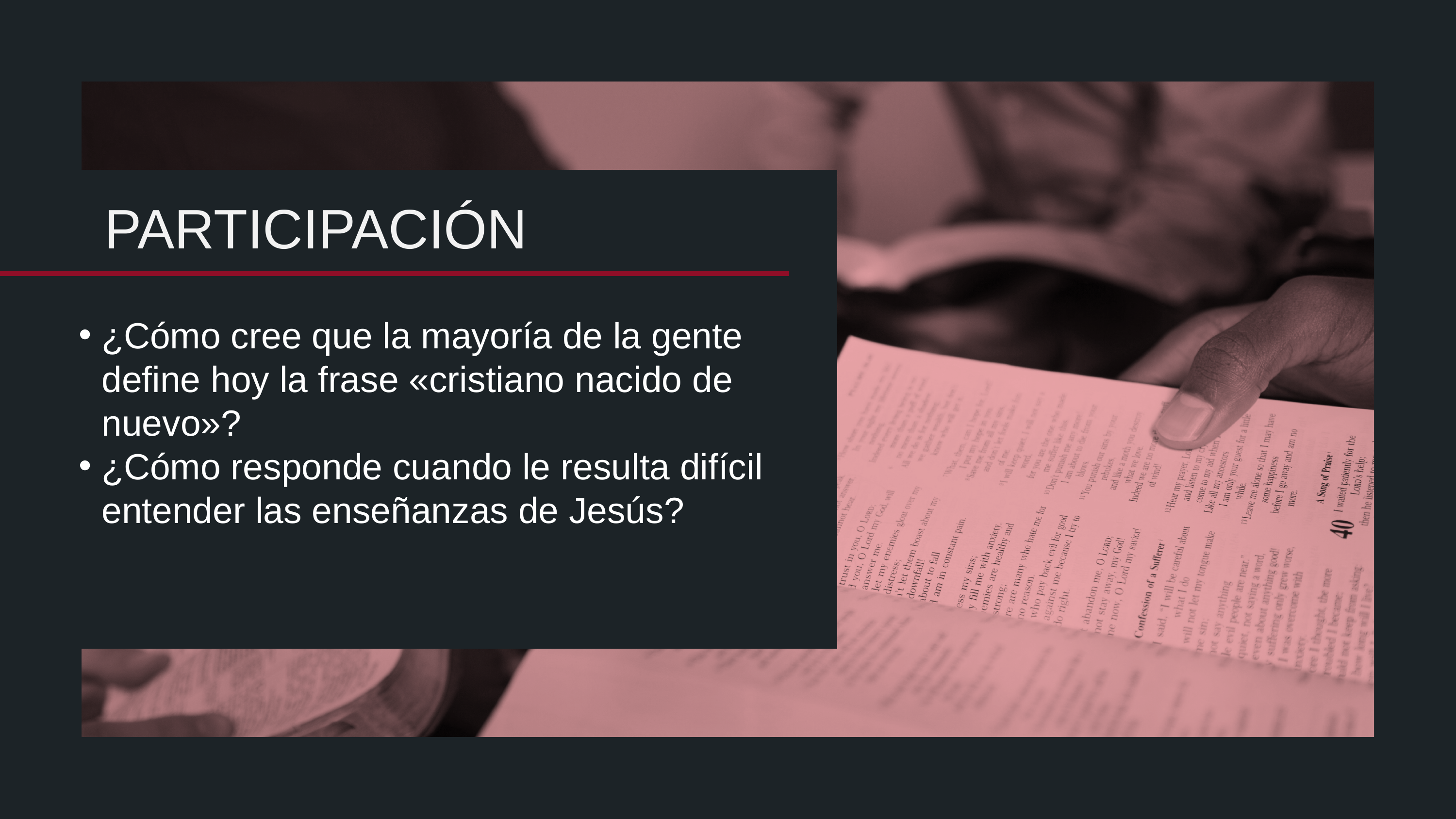

¿Cómo cree que la mayoría de la gente define hoy la frase «cristiano nacido de nuevo»?
¿Cómo responde cuando le resulta difícil entender las enseñanzas de Jesús?